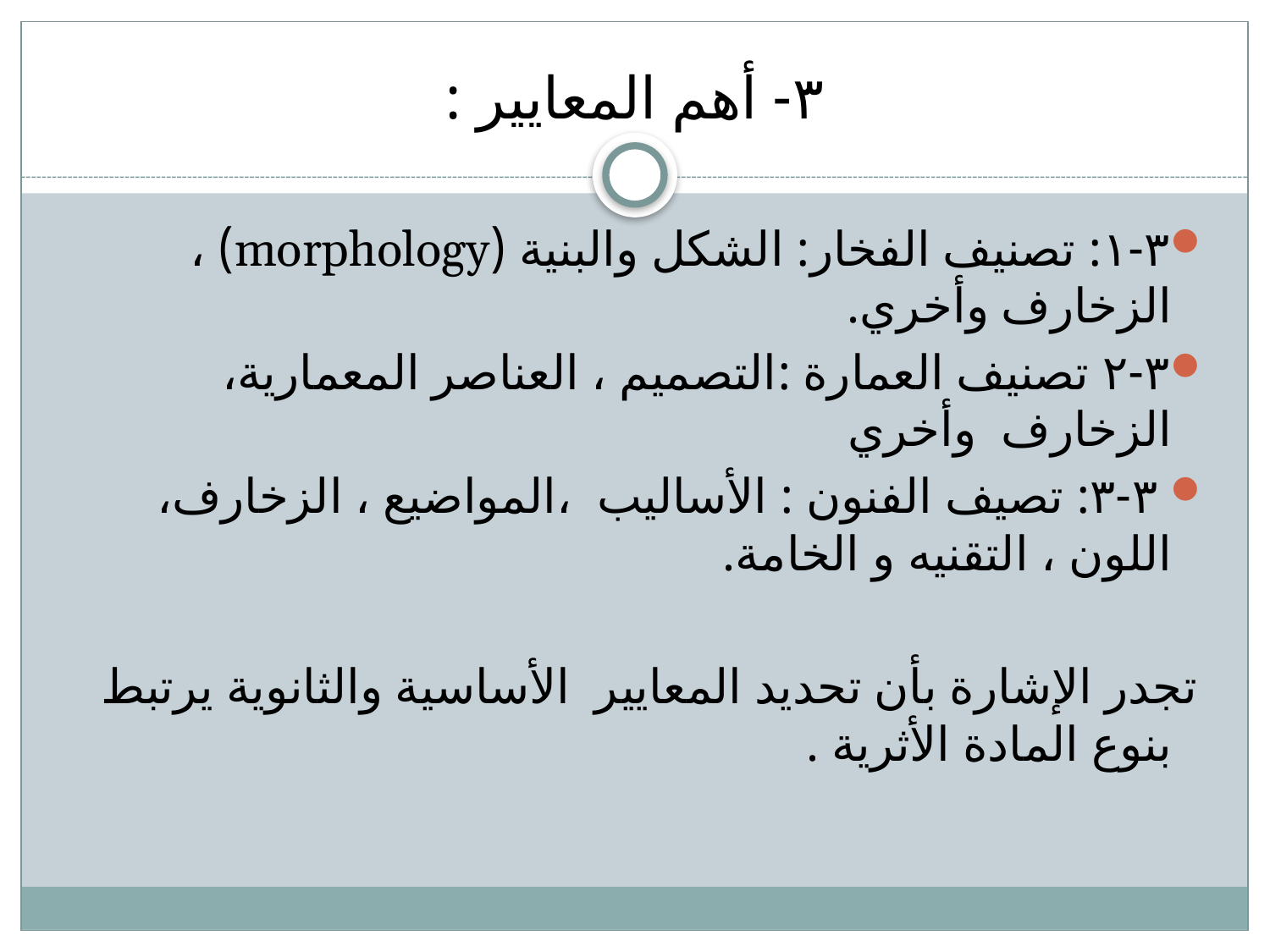

# ٣- أهم المعايير :
٣-١: تصنيف الفخار: الشكل والبنية (morphology) ، الزخارف وأخري.
٣-٢ تصنيف العمارة :التصميم ، العناصر المعمارية، الزخارف  وأخري
 ٣-٣: تصيف الفنون : الأساليب  ،المواضيع ، الزخارف، اللون ، التقنيه و الخامة.

 تجدر الإشارة بأن تحديد المعايير  الأساسية والثانوية يرتبط بنوع المادة الأثرية .